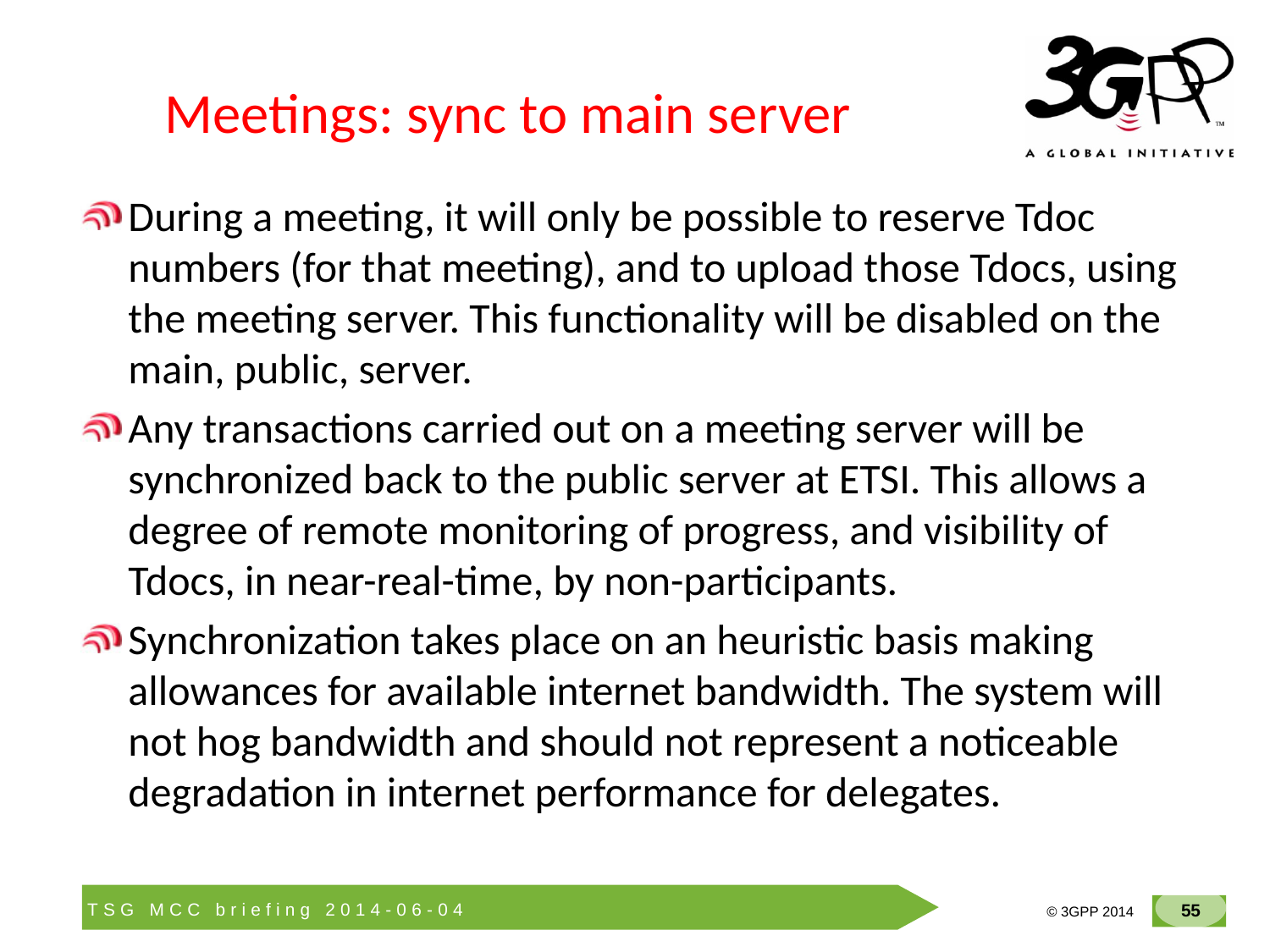

# Meetings: sync to main server
During a meeting, it will only be possible to reserve Tdoc numbers (for that meeting), and to upload those Tdocs, using the meeting server. This functionality will be disabled on the main, public, server.
Any transactions carried out on a meeting server will be synchronized back to the public server at ETSI. This allows a degree of remote monitoring of progress, and visibility of Tdocs, in near-real-time, by non-participants.
Synchronization takes place on an heuristic basis making allowances for available internet bandwidth. The system will not hog bandwidth and should not represent a noticeable degradation in internet performance for delegates.